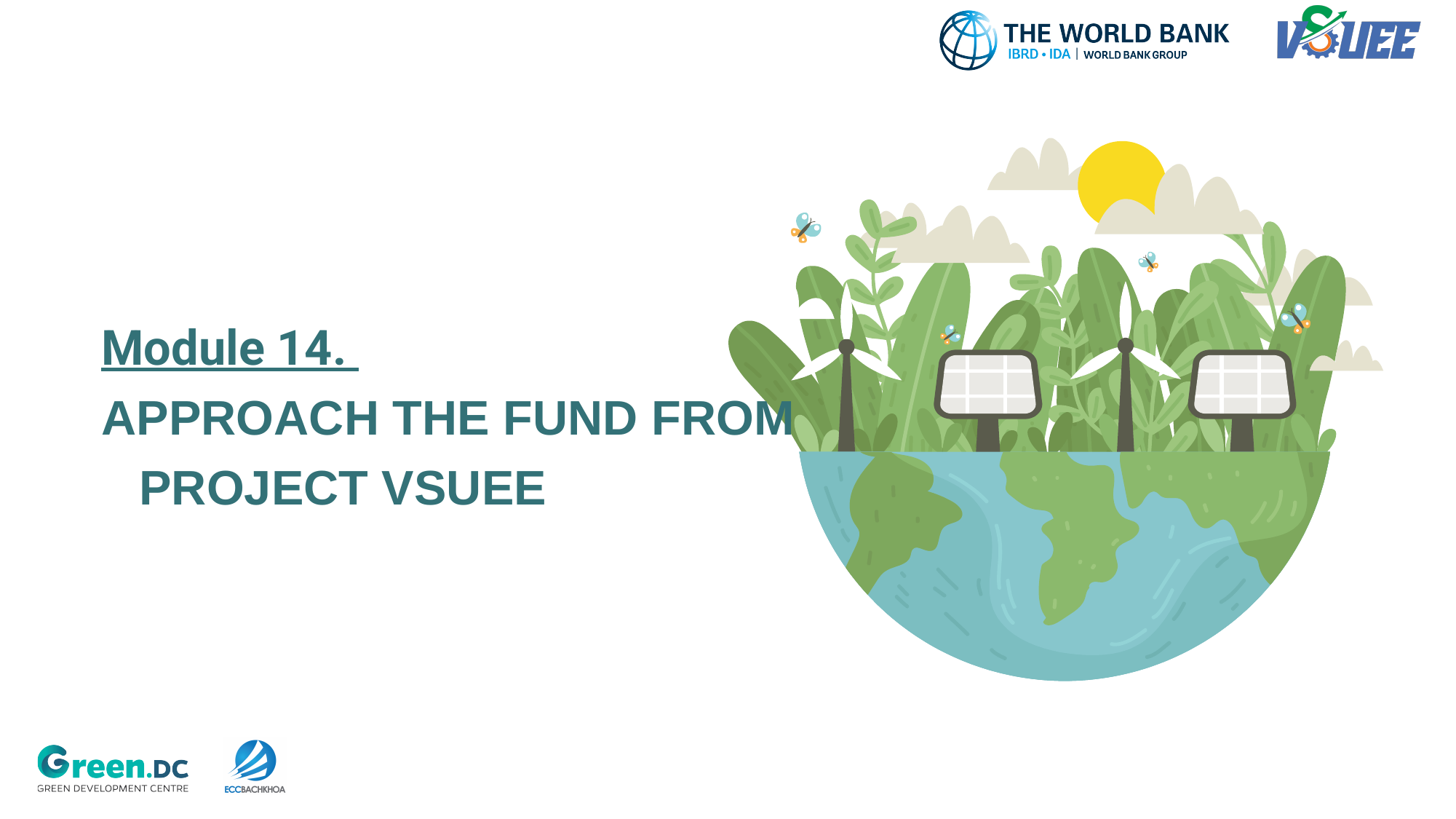

Module 14.
APPROACH THE FUND FROM PROJECT VSUEE